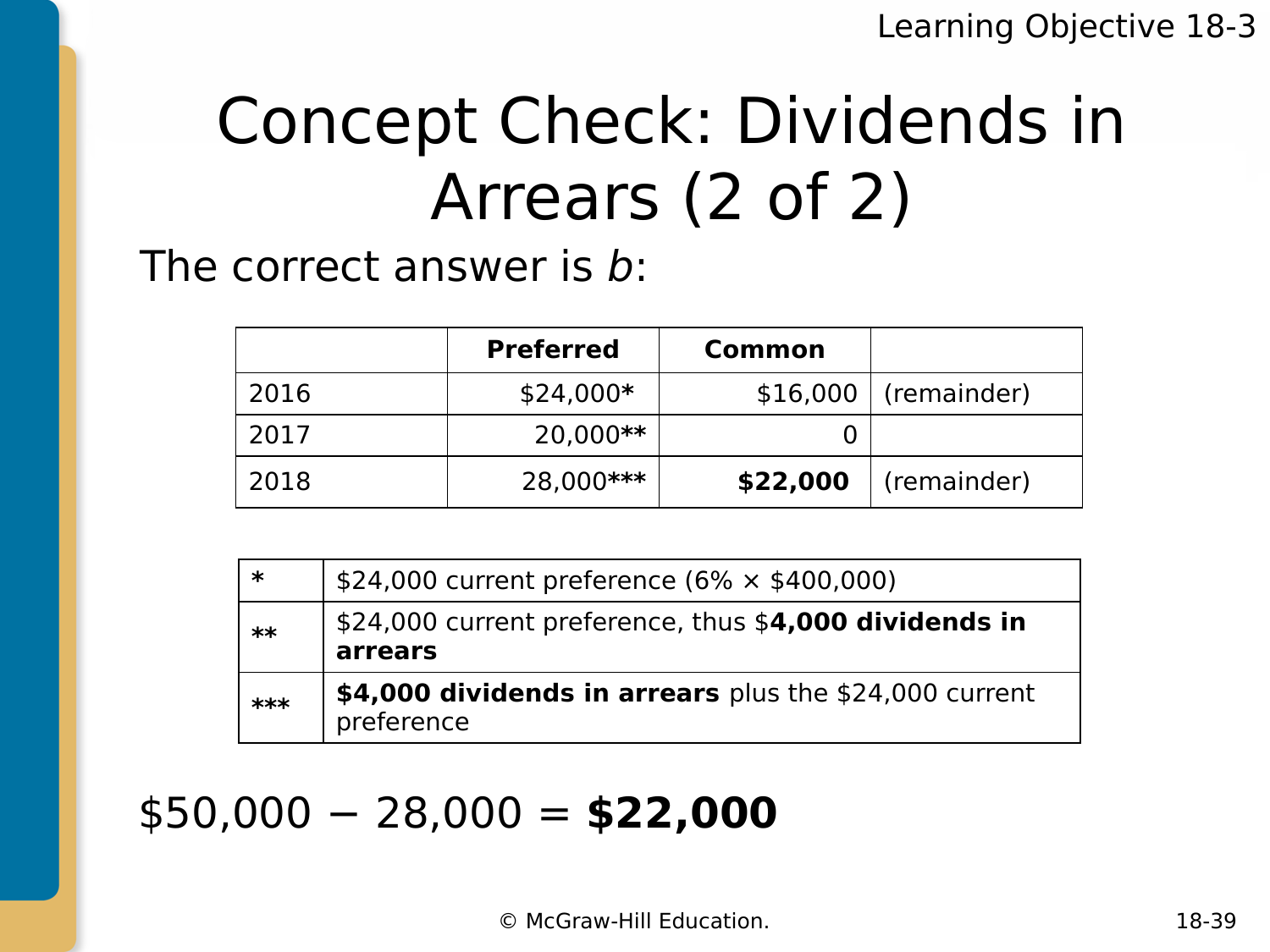

Learning Objective 18-3
# Concept Check: Dividends in Arrears (2 of 2)
The correct answer is b:
|  | Preferred | Common |  |
| --- | --- | --- | --- |
| 2016 | $24,000\* | $16,000 | (remainder) |
| 2017 | 20,000\*\* | 0 |  |
| 2018 | 28,000\*\*\* | $22,000 | (remainder) |
| \* | $24,000 current preference (6% × $400,000) |
| --- | --- |
| \*\* | $24,000 current preference, thus $4,000 dividends in arrears |
| \*\*\* | $4,000 dividends in arrears plus the $24,000 current preference |
$50,000 − 28,000 = $22,000